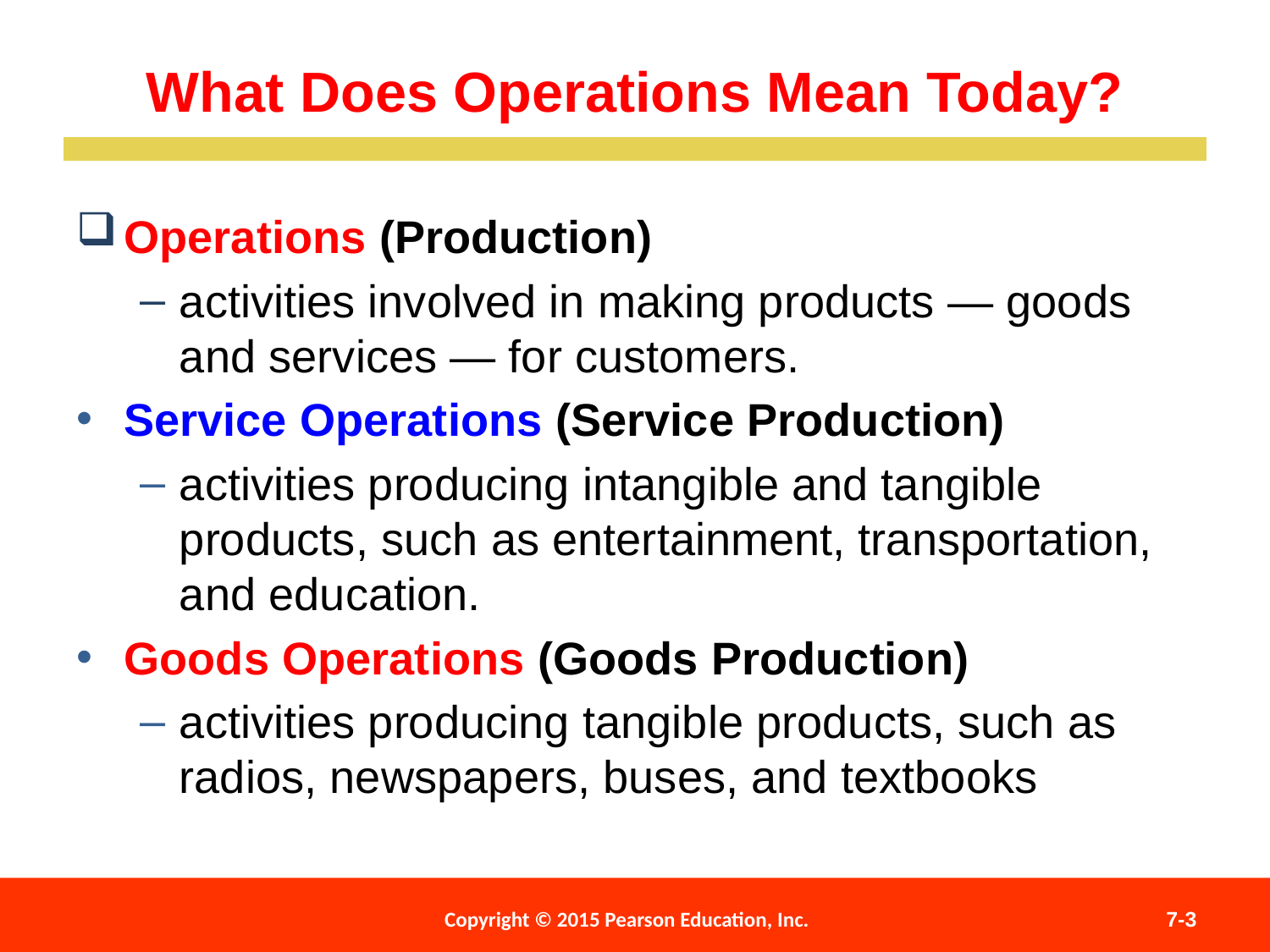

What Does Operations Mean Today?
Operations (Production)
activities involved in making products — goods and services — for customers.
Service Operations (Service Production)
activities producing intangible and tangible products, such as entertainment, transportation, and education.
Goods Operations (Goods Production)
activities producing tangible products, such as radios, newspapers, buses, and textbooks